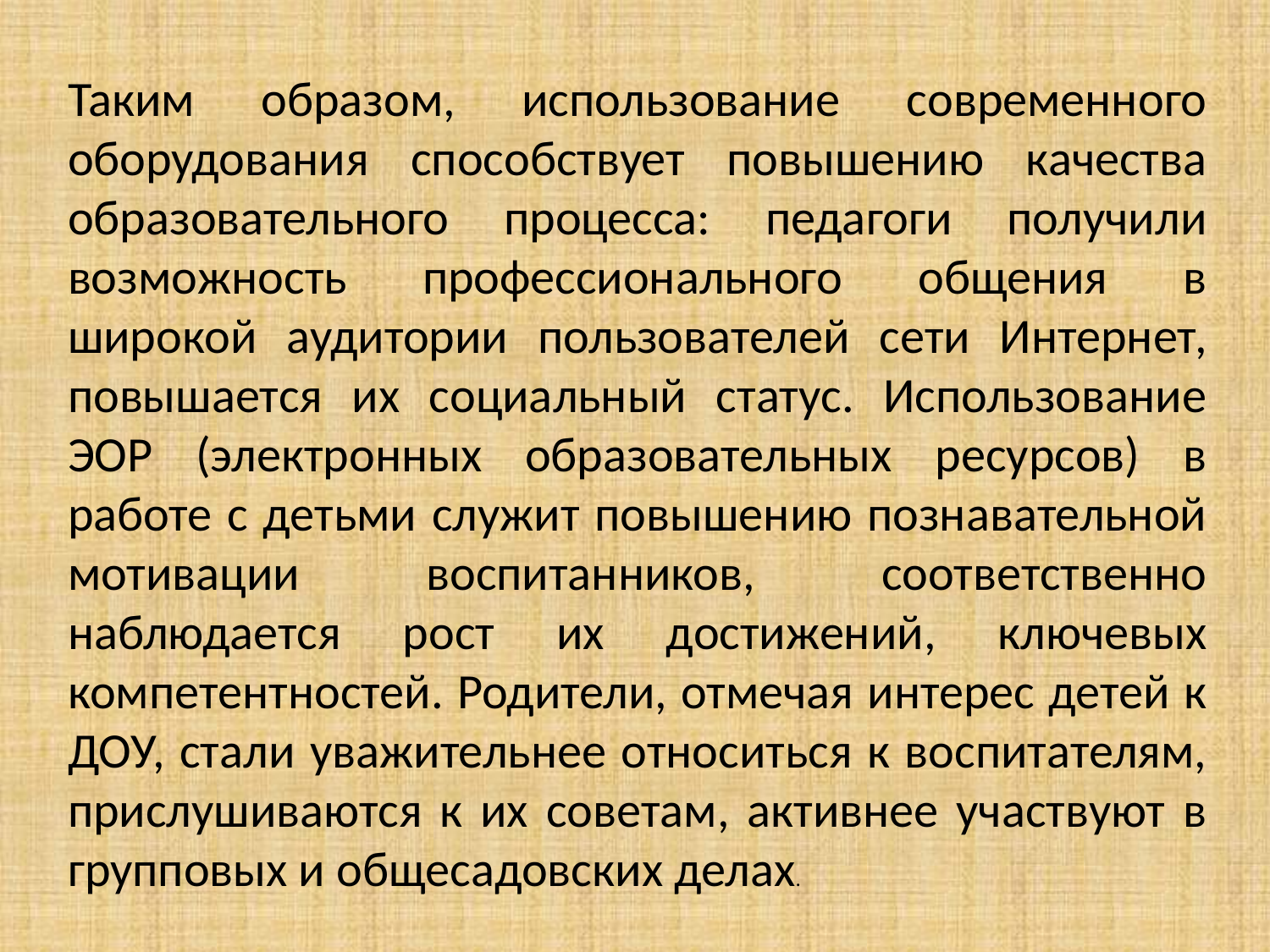

Таким образом, использование современного оборудования способствует повышению качества образовательного процесса: педагоги получили возможность профессионального общения в широкой аудитории пользователей сети Интернет, повышается их социальный статус. Использование ЭОР (электронных образовательных ресурсов) в работе с детьми служит повышению познавательной мотивации воспитанников, соответственно наблюдается рост их достижений, ключевых компетентностей. Родители, отмечая интерес детей к ДОУ, стали уважительнее относиться к воспитателям, прислушиваются к их советам, активнее участвуют в групповых и общесадовских делах.